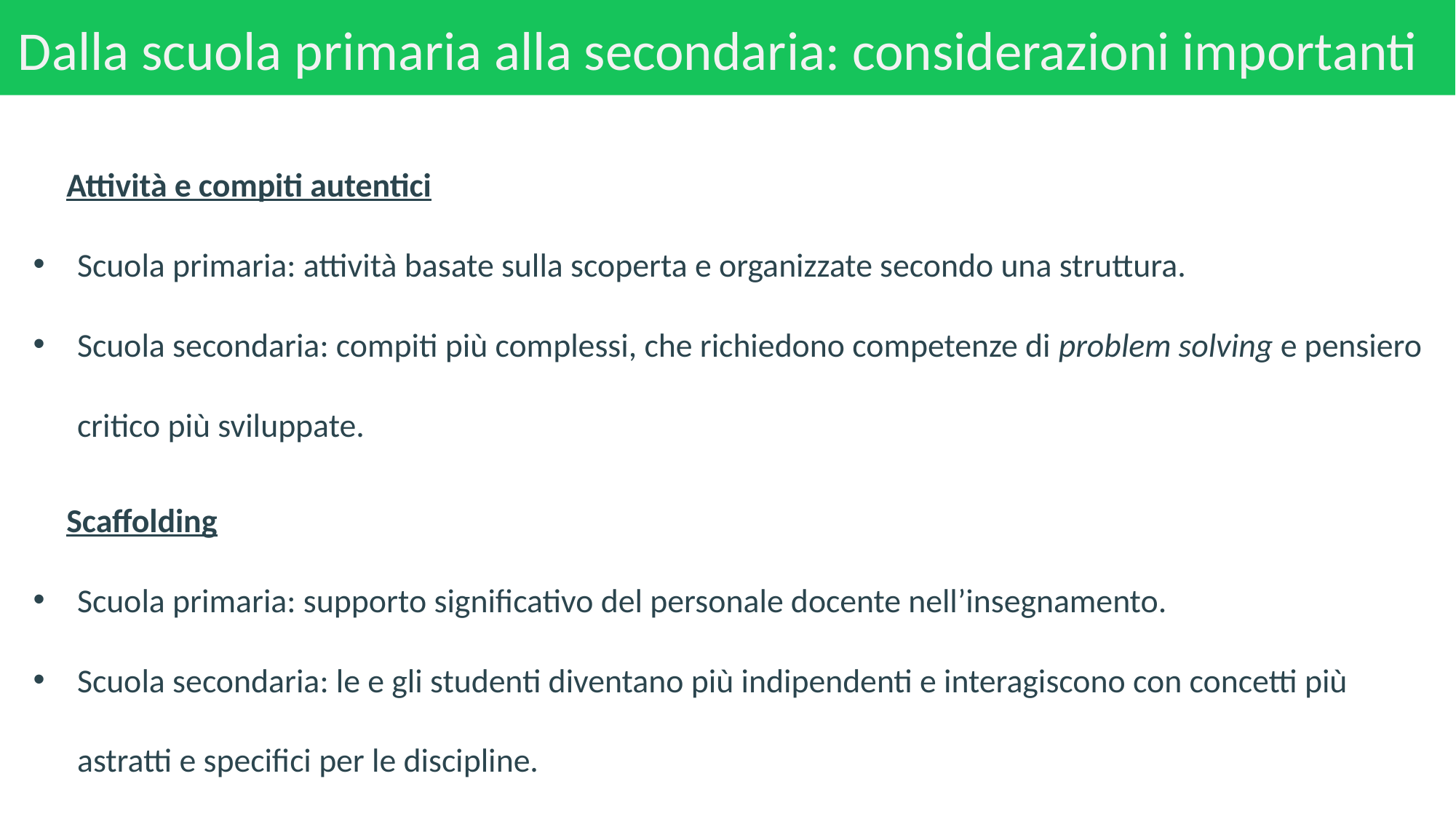

# Dalla scuola primaria alla secondaria: considerazioni importanti
Attività e compiti autentici
Scuola primaria: attività basate sulla scoperta e organizzate secondo una struttura.
Scuola secondaria: compiti più complessi, che richiedono competenze di problem solving e pensiero critico più sviluppate.
Scaffolding
Scuola primaria: supporto significativo del personale docente nell’insegnamento.
Scuola secondaria: le e gli studenti diventano più indipendenti e interagiscono con concetti più astratti e specifici per le discipline.